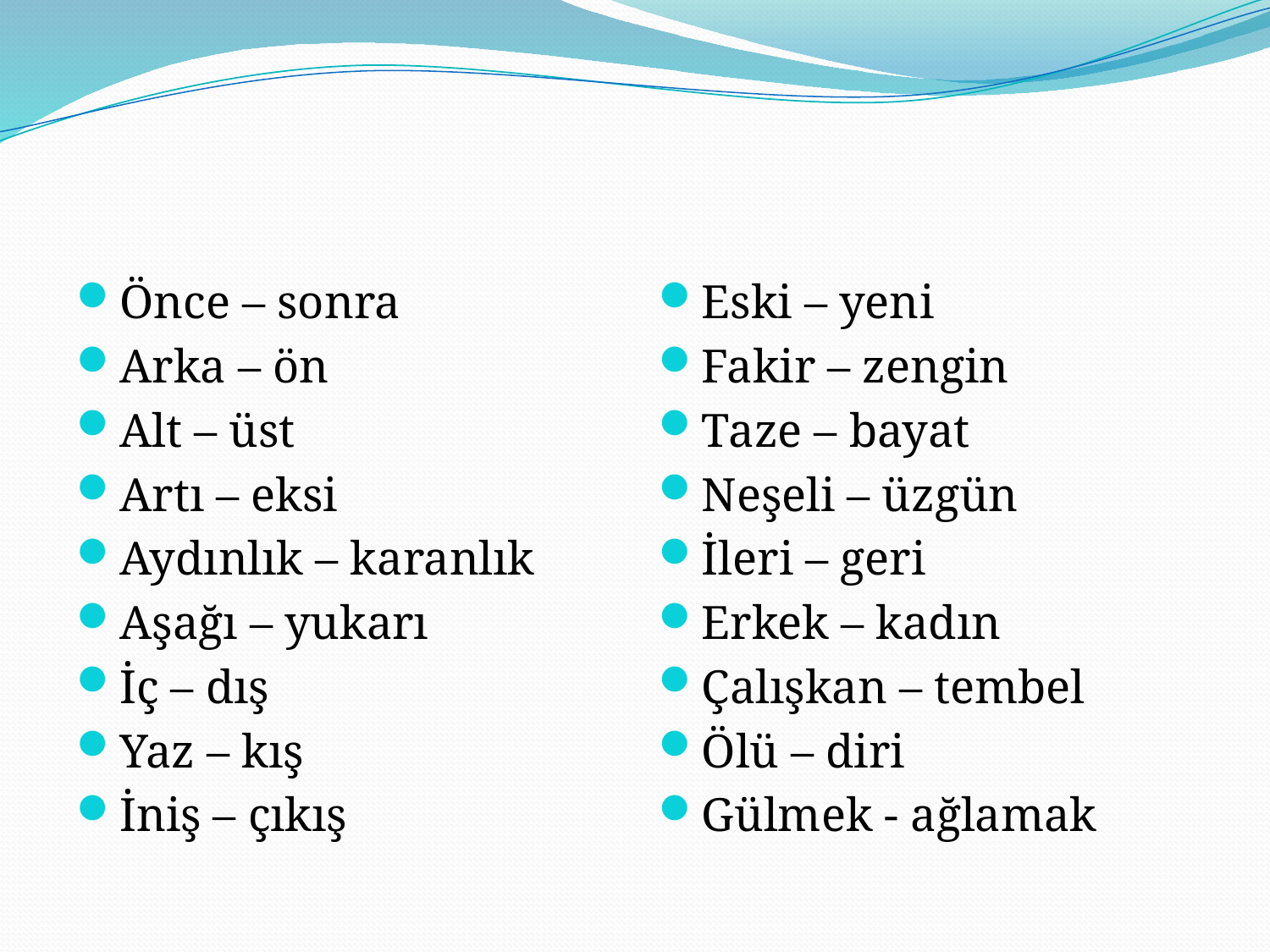

#
Önce – sonra
Arka – ön
Alt – üst
Artı – eksi
Aydınlık – karanlık
Aşağı – yukarı
İç – dış
Yaz – kış
İniş – çıkış
Eski – yeni
Fakir – zengin
Taze – bayat
Neşeli – üzgün
İleri – geri
Erkek – kadın
Çalışkan – tembel
Ölü – diri
Gülmek - ağlamak